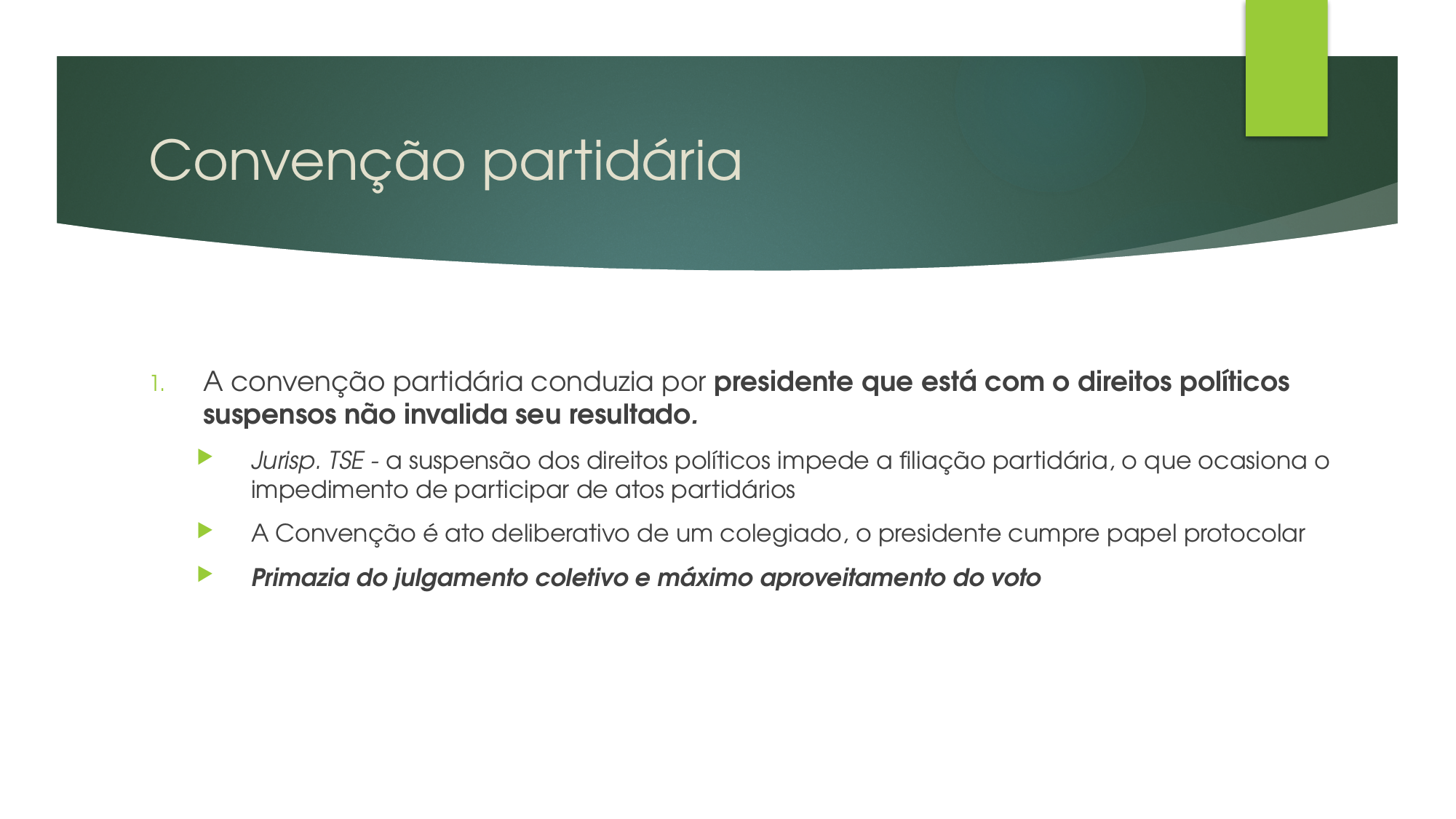

# Convenção partidária

A convenção partidária conduzia por presidente que está com o direitos políticos suspensos não invalida seu resultado.
Jurisp. TSE - a suspensão dos direitos políticos impede a filiação partidária, o que ocasiona o impedimento de participar de atos partidários
A Convenção é ato deliberativo de um colegiado, o presidente cumpre papel protocolar
Primazia do julgamento coletivo e máximo aproveitamento do voto